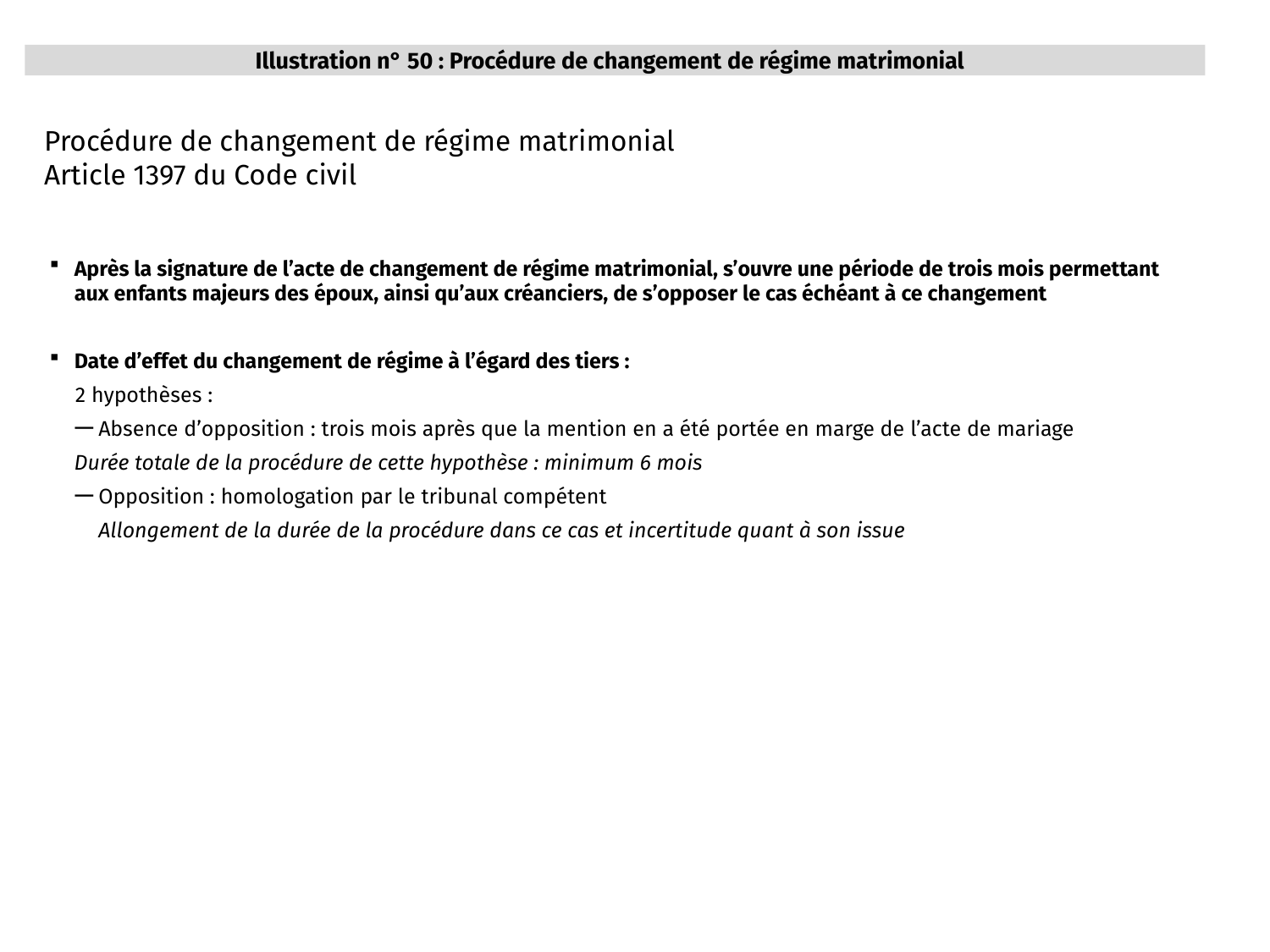

Illustration n° 50 : Procédure de changement de régime matrimonial
Procédure de changement de régime matrimonial
Article 1397 du Code civil
Après la signature de l’acte de changement de régime matrimonial, s’ouvre une période de trois mois permettant aux enfants majeurs des époux, ainsi qu’aux créanciers, de s’opposer le cas échéant à ce changement

Date d’effet du changement de régime à l’égard des tiers :
	2 hypothèses :
Absence d’opposition : trois mois après que la mention en a été portée en marge de l’acte de mariage
Durée totale de la procédure de cette hypothèse : minimum 6 mois
Opposition : homologation par le tribunal compétent
	Allongement de la durée de la procédure dans ce cas et incertitude quant à son issue